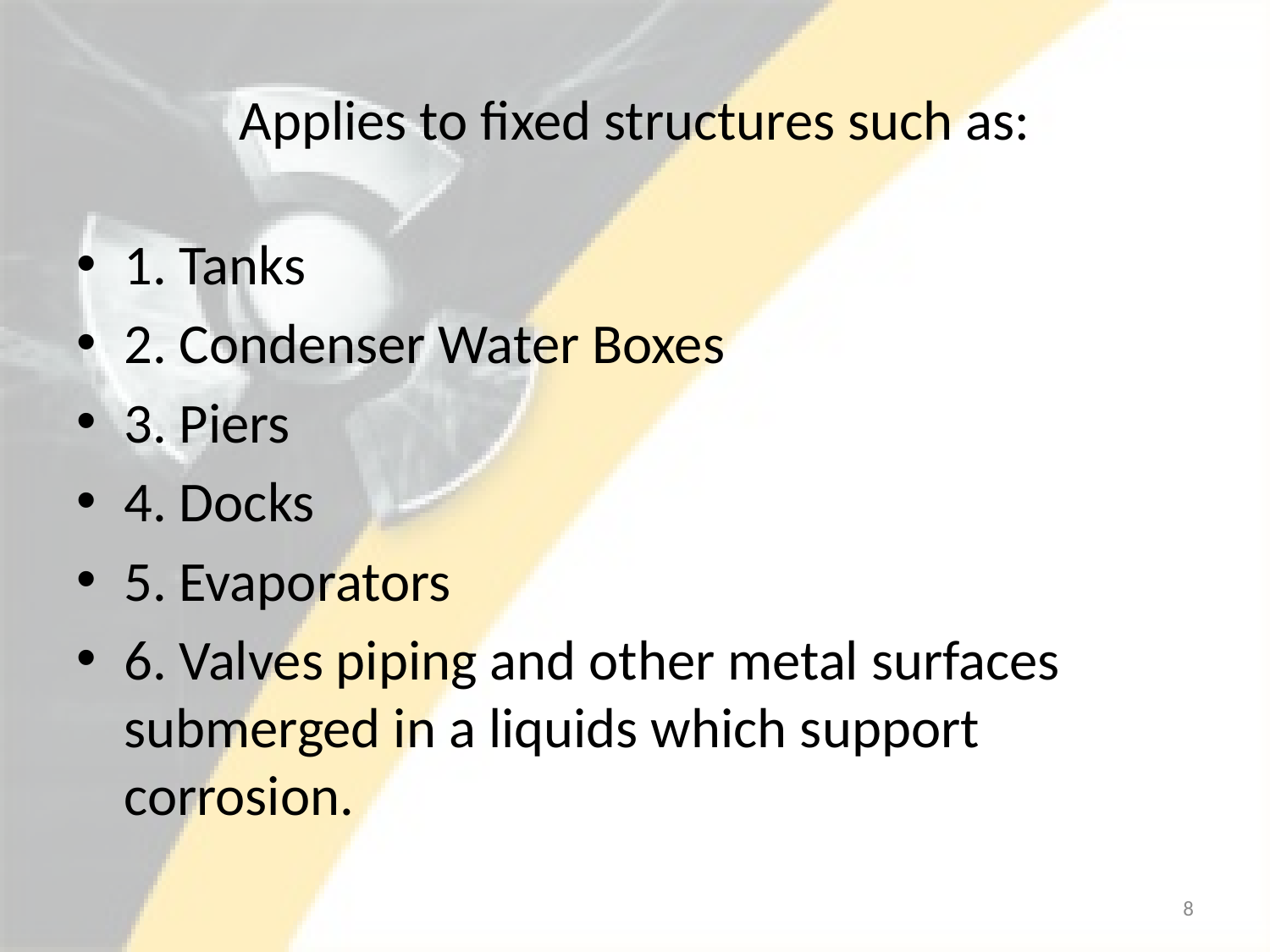

# Applies to fixed structures such as:
1. Tanks
2. Condenser Water Boxes
3. Piers
4. Docks
5. Evaporators
6. Valves piping and other metal surfaces submerged in a liquids which support corrosion.
8